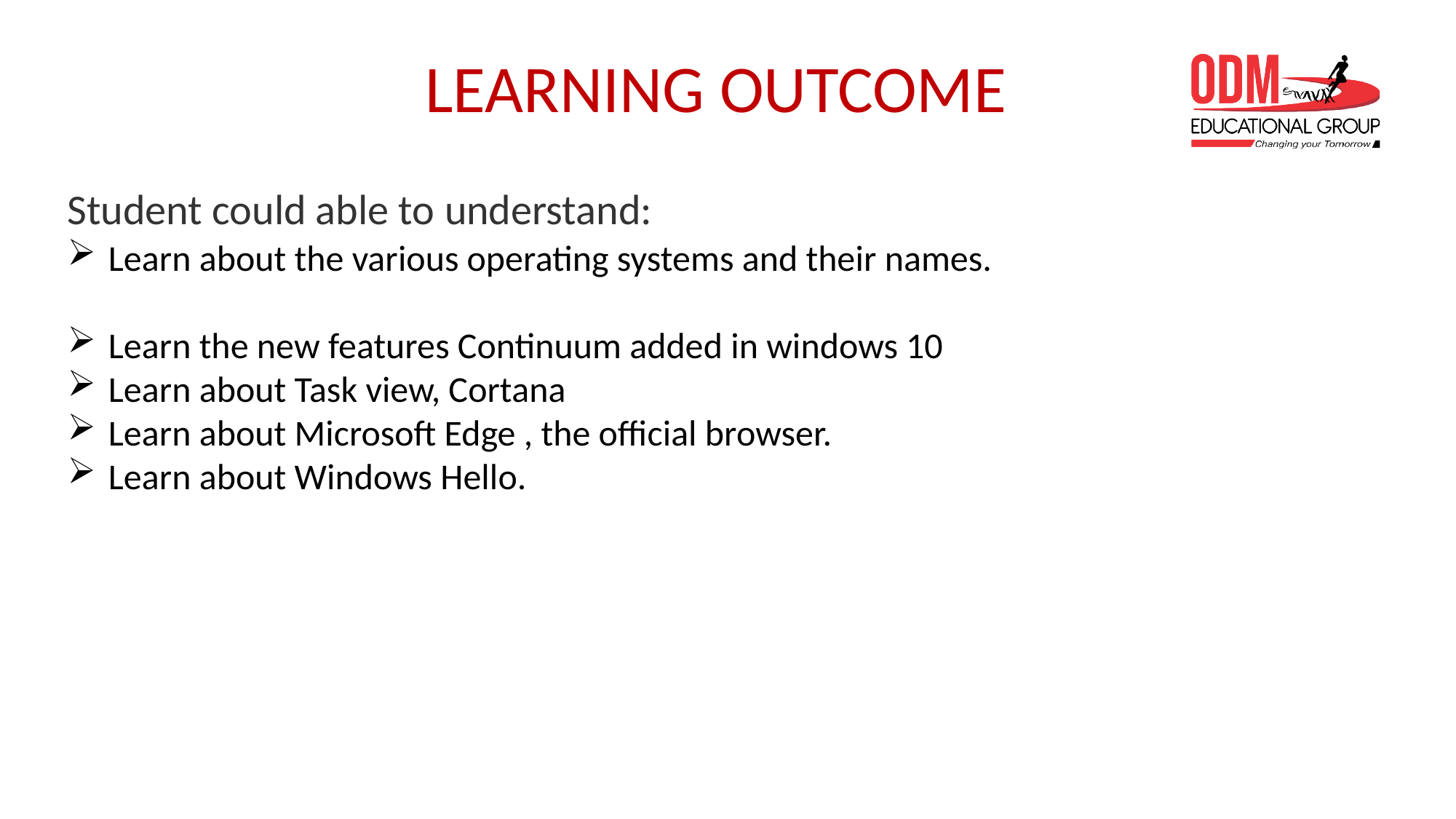

# LEARNING OUTCOME

Student could able to understand:
Learn about the various operating systems and their names.

Learn the new features Continuum added in windows 10
Learn about Task view, Cortana
Learn about Microsoft Edge , the official browser.
Learn about Windows Hello.